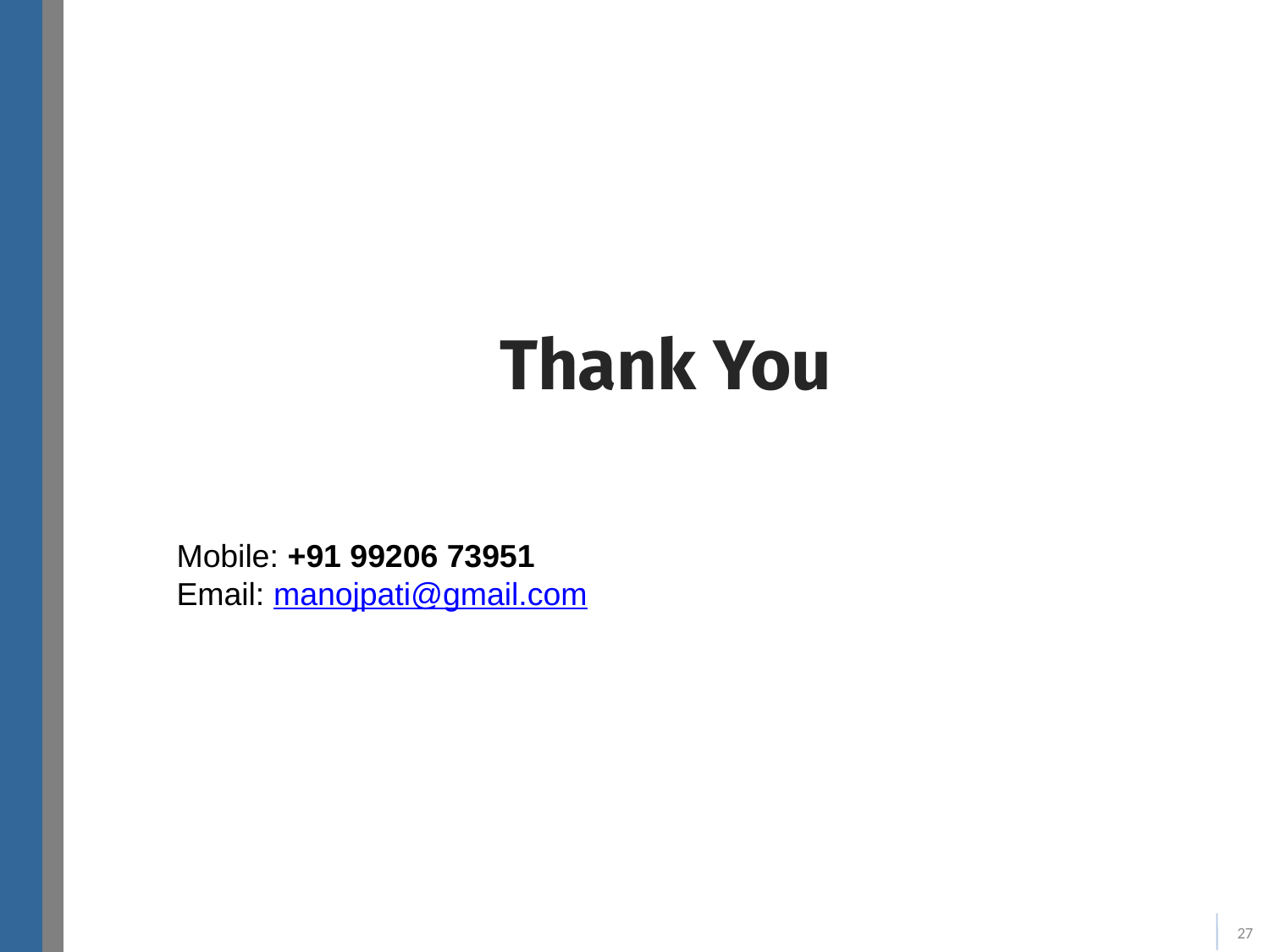

Thank You

	Mobile: +91 99206 73951
Email: manojpati@gmail.com

27